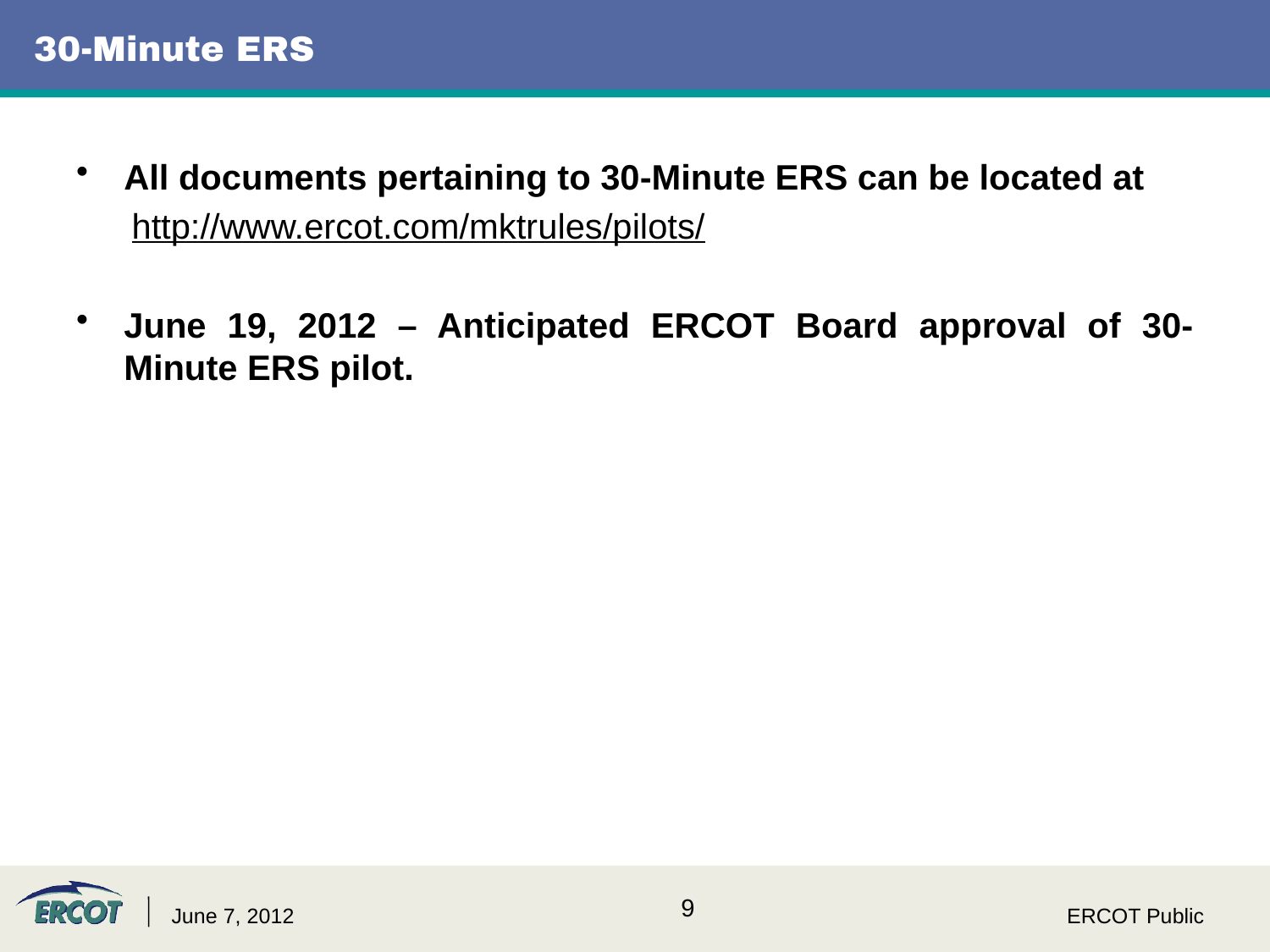

# 30-Minute ERS
All documents pertaining to 30-Minute ERS can be located at
http://www.ercot.com/mktrules/pilots/

June 19, 2012 – Anticipated ERCOT Board approval of 30-Minute ERS pilot.
June 7, 2012

ERCOT Public